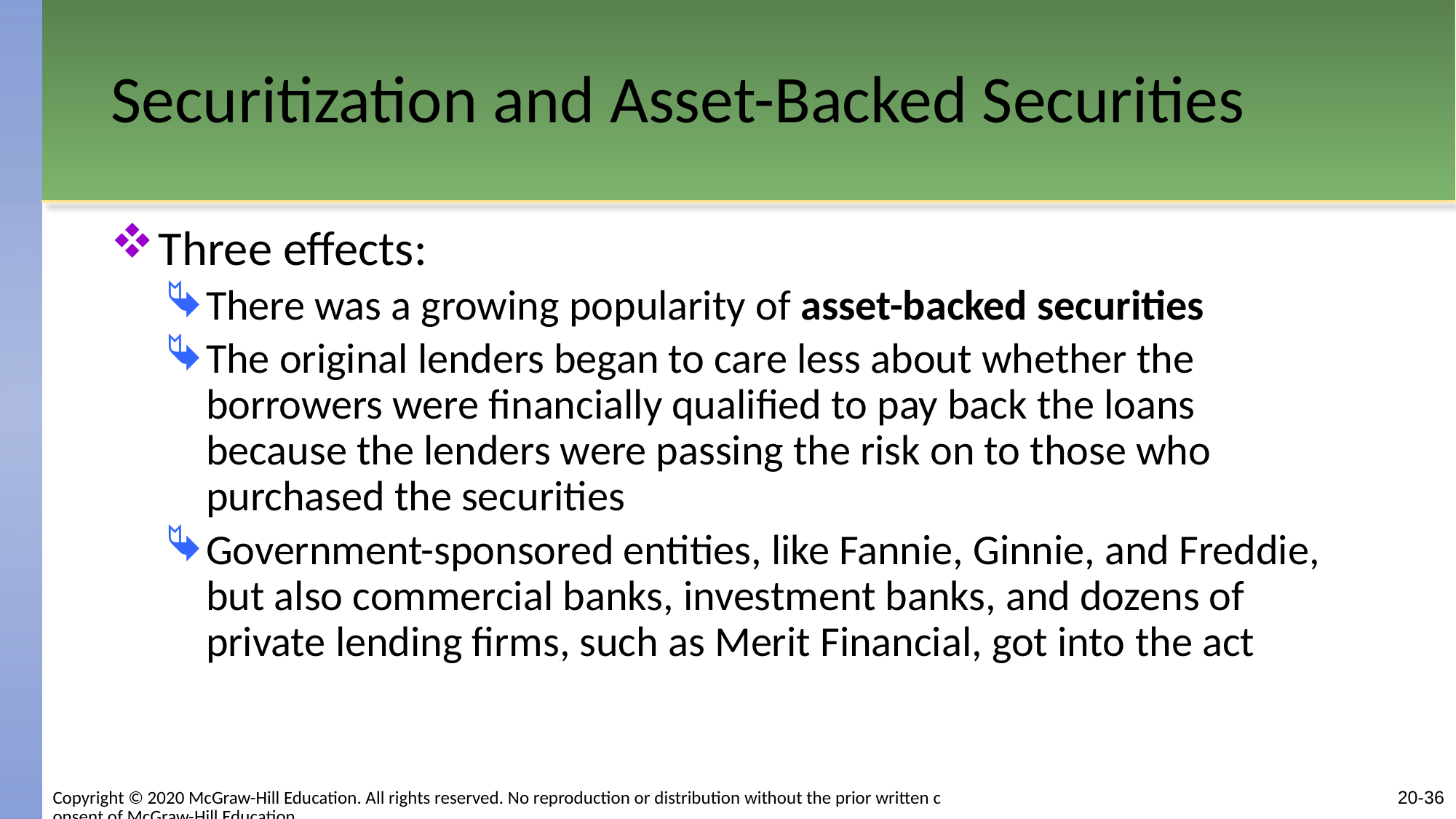

# Securitization and Asset-Backed Securities
Three effects:
There was a growing popularity of asset-backed securities
The original lenders began to care less about whether the borrowers were financially qualified to pay back the loans because the lenders were passing the risk on to those who purchased the securities
Government-sponsored entities, like Fannie, Ginnie, and Freddie, but also commercial banks, investment banks, and dozens of private lending firms, such as Merit Financial, got into the act

Copyright © 2020 McGraw-Hill Education. All rights reserved. No reproduction or distribution without the prior written consent of McGraw-Hill Education.
20-36